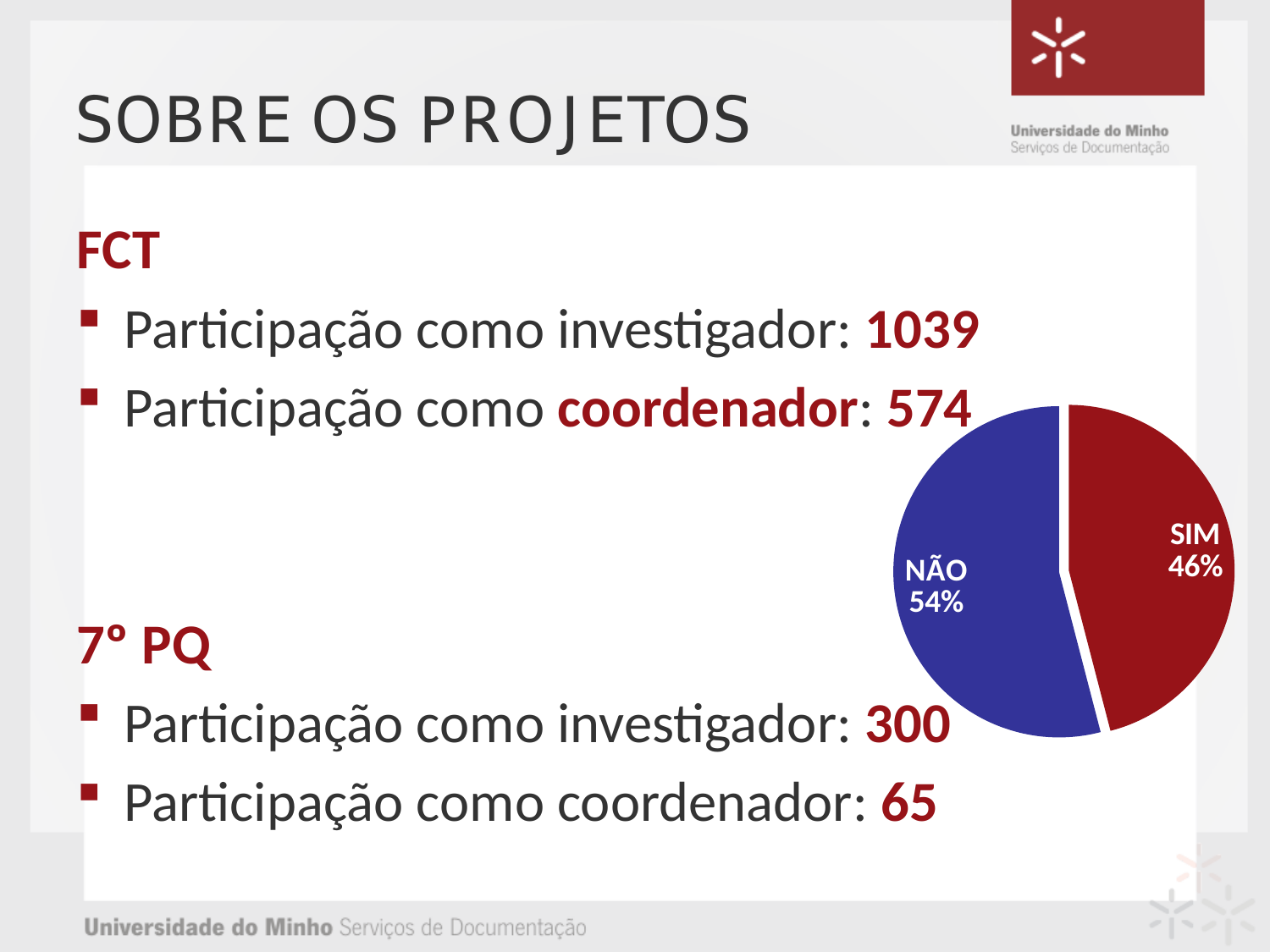

# SOBRE OS PROJETOS
FCT
Participação como investigador: 1039
Participação como coordenador: 574

7º PQ
Participação como investigador: 300
Participação como coordenador: 65

### Chart

| Category | Coordenadores |
|---|---|
| SIM | 574.0 |
| NÃO | 675.0 |